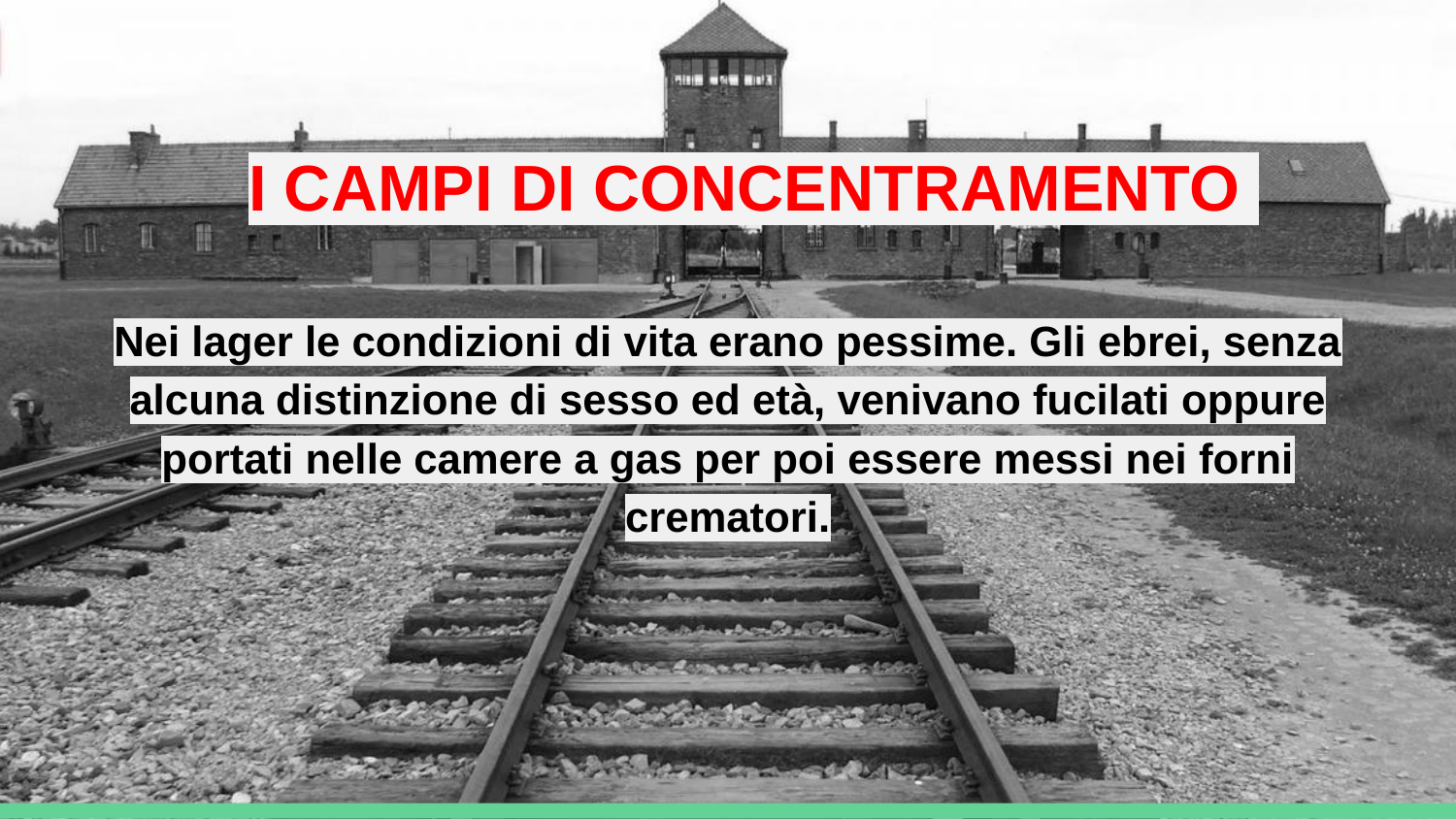

# I CAMPI DI CONCENTRAMENTO
Nei lager le condizioni di vita erano pessime. Gli ebrei, senza alcuna distinzione di sesso ed età, venivano fucilati oppure portati nelle camere a gas per poi essere messi nei forni crematori.